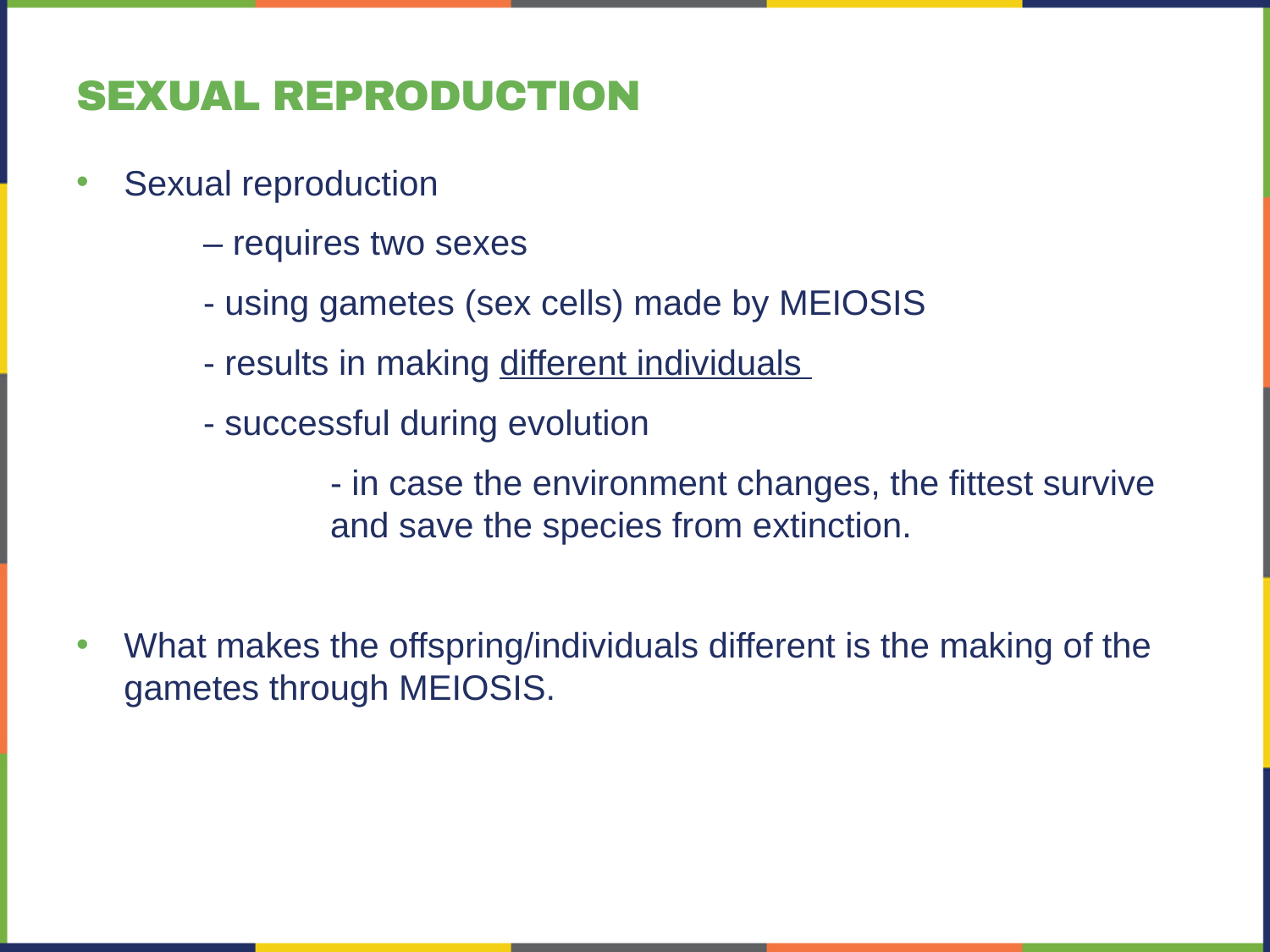

# Sexual reproduction
Sexual reproduction
	– requires two sexes
	- using gametes (sex cells) made by MEIOSIS
	- results in making different individuals
	- successful during evolution
		- in case the environment changes, the fittest survive 		and save the species from extinction.

What makes the offspring/individuals different is the making of the gametes through MEIOSIS.